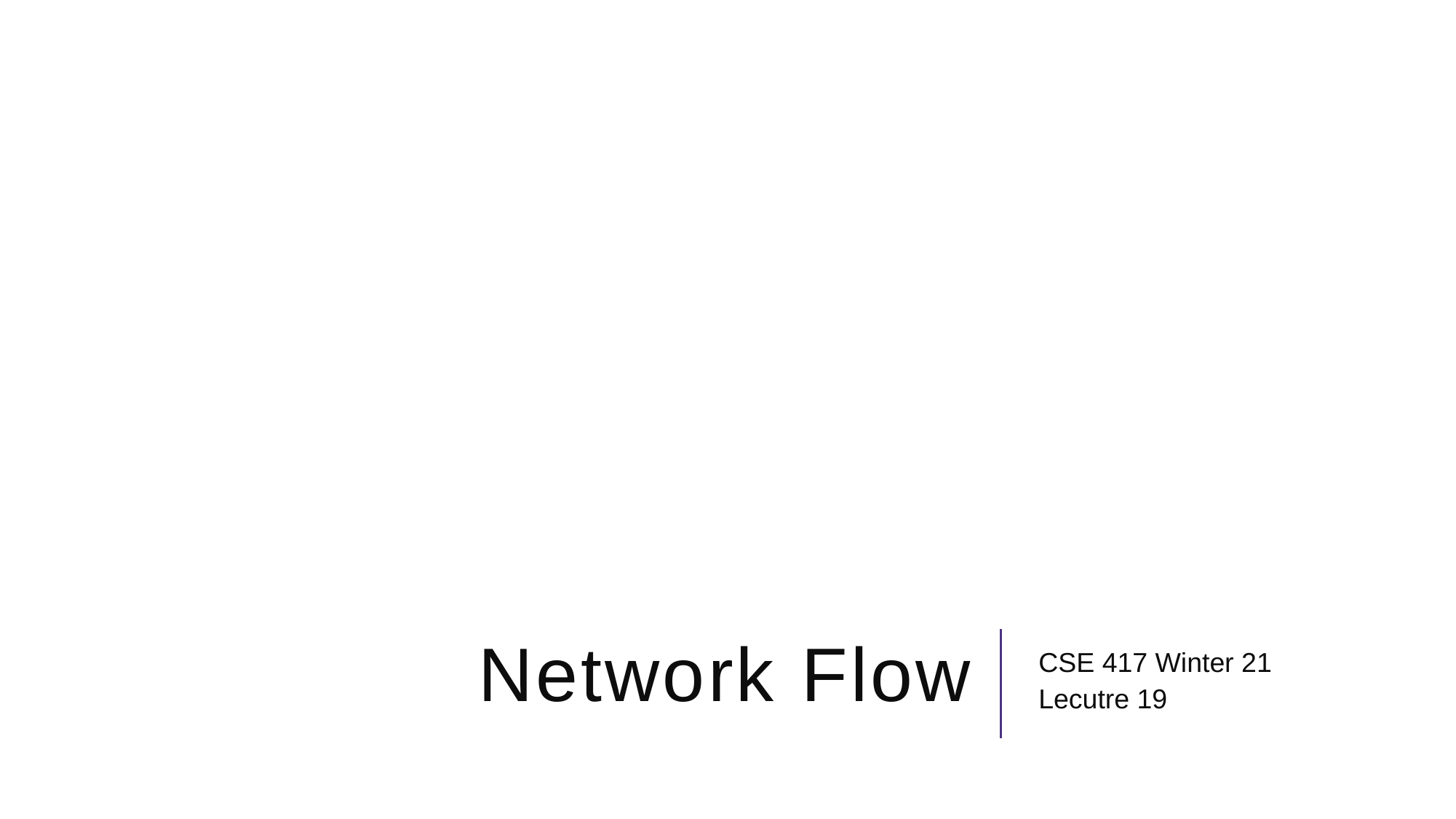

# Network Flow
CSE 417 Winter 21
Lecutre 19